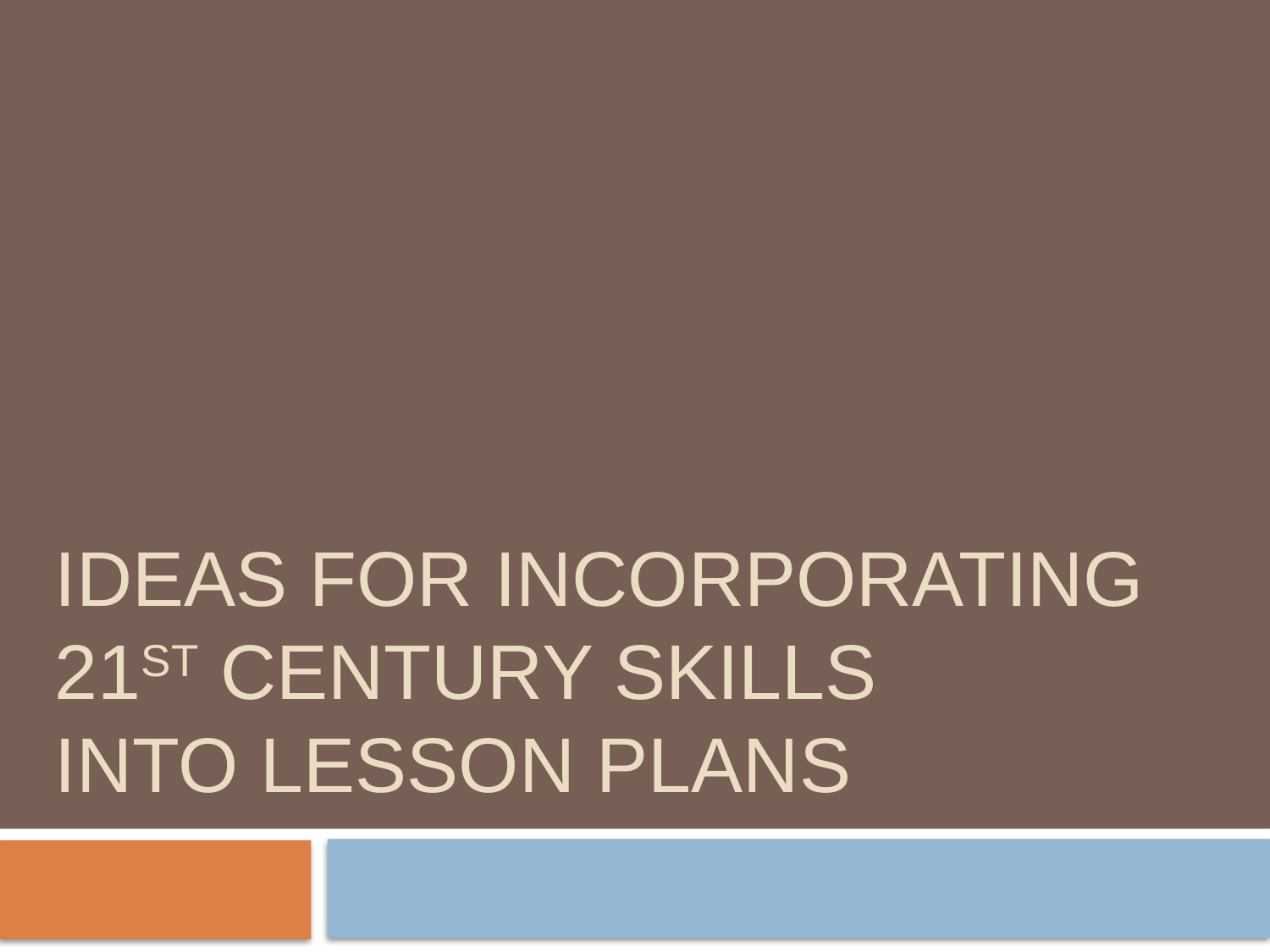

# Ideas for incorporating 21st Century Skills Into Lesson plans